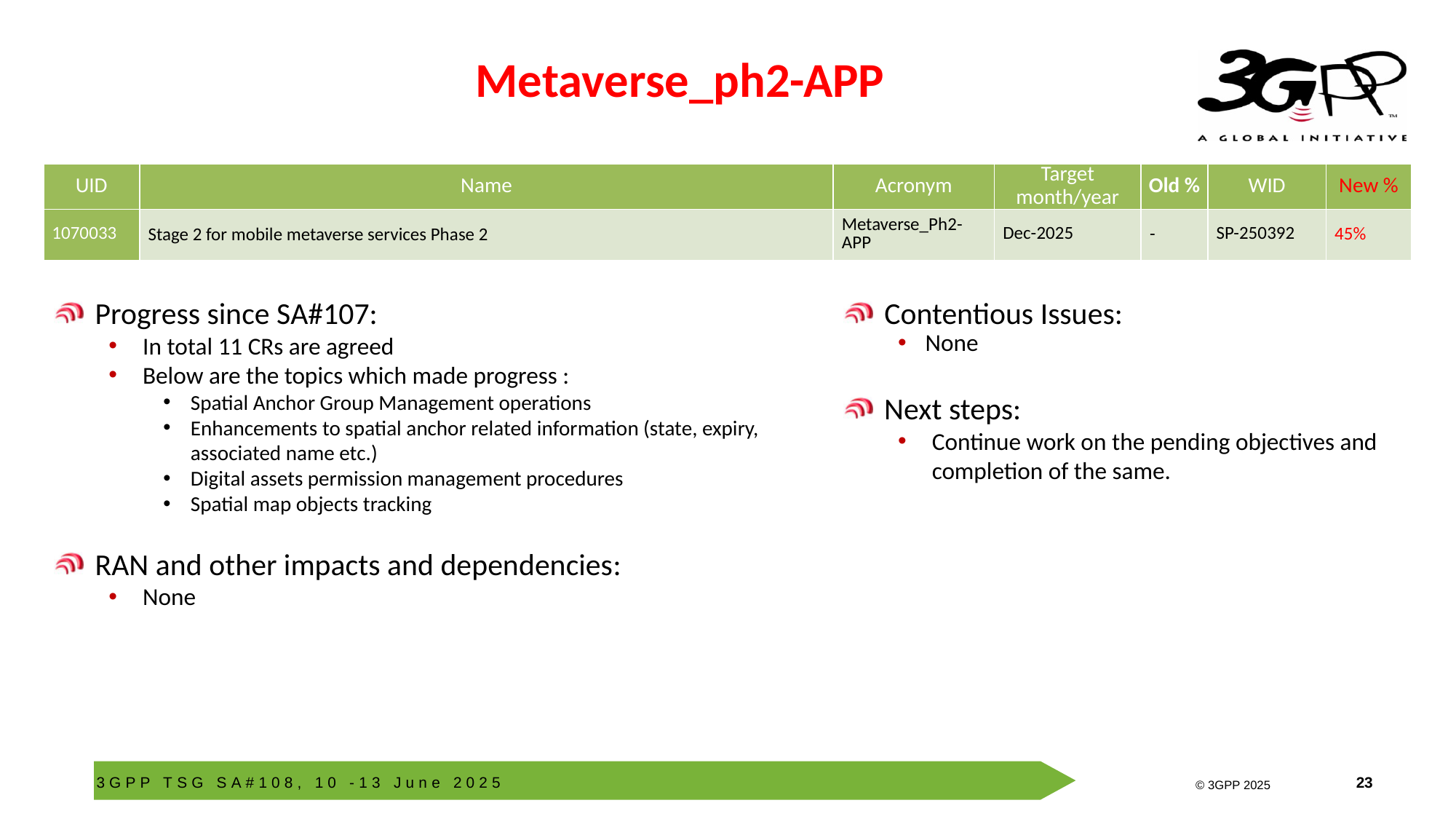

# Metaverse_ph2-APP
| UID | Name | Acronym | Target month/year | Old % | WID | New % |
| --- | --- | --- | --- | --- | --- | --- |
| 1070033 | Stage 2 for mobile metaverse services Phase 2 | Metaverse\_Ph2-APP | Dec-2025 | - | SP-250392 | 45% |
Progress since SA#107:
In total 11 CRs are agreed
Below are the topics which made progress :
Spatial Anchor Group Management operations
Enhancements to spatial anchor related information (state, expiry, associated name etc.)
Digital assets permission management procedures
Spatial map objects tracking

RAN and other impacts and dependencies:
None
Contentious Issues:
None

Next steps:
Continue work on the pending objectives and completion of the same.